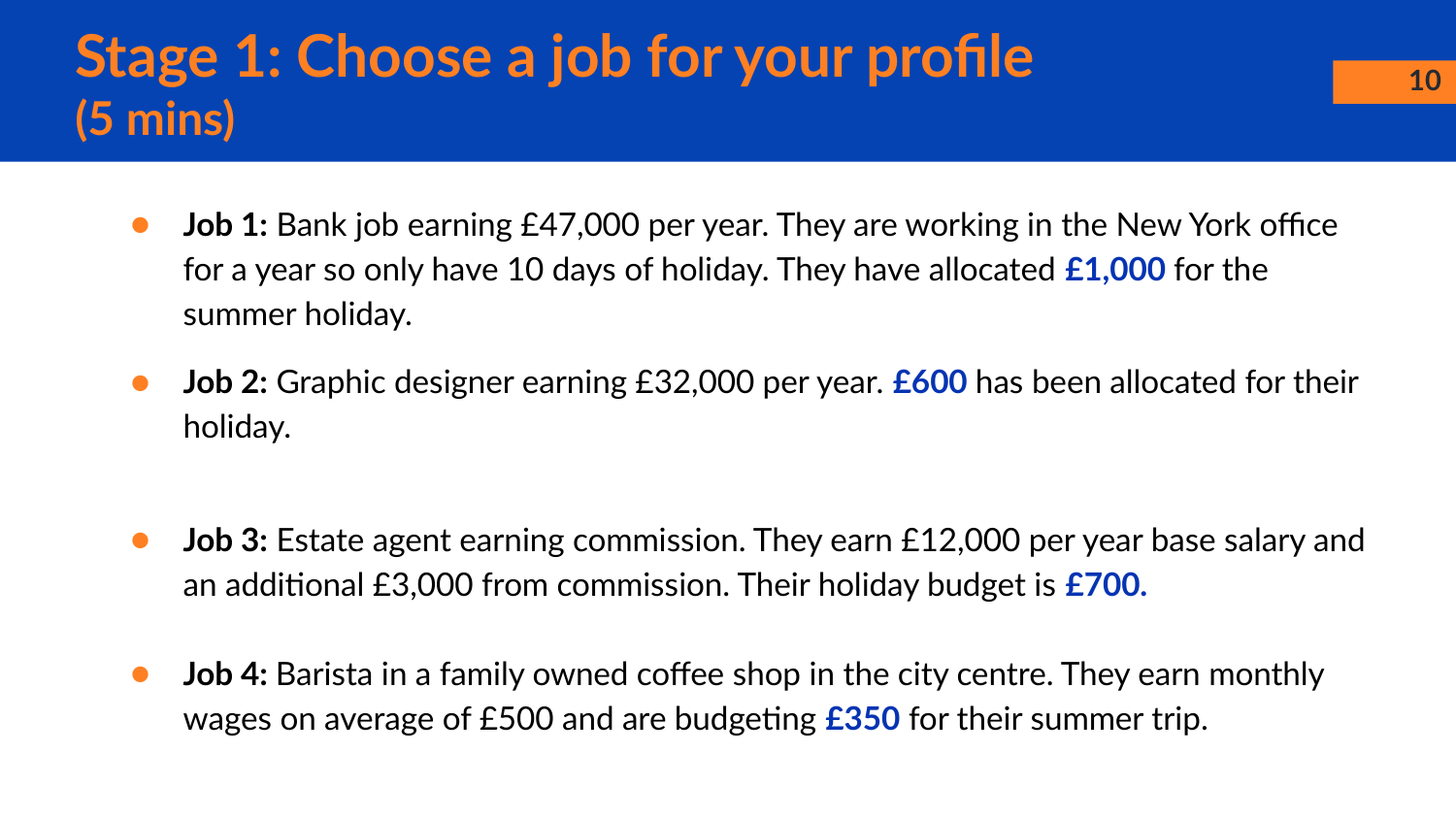

# Stage 1: Choose a job for your profile
(5 mins)
10

Job 1: Bank job earning £47,000 per year. They are working in the New York office for a year so only have 10 days of holiday. They have allocated £1,000 for the summer holiday.
Job 2: Graphic designer earning £32,000 per year. £600 has been allocated for their holiday.

Job 3: Estate agent earning commission. They earn £12,000 per year base salary and an additional £3,000 from commission. Their holiday budget is £700.

Job 4: Barista in a family owned coffee shop in the city centre. They earn monthly wages on average of £500 and are budgeting £350 for their summer trip.